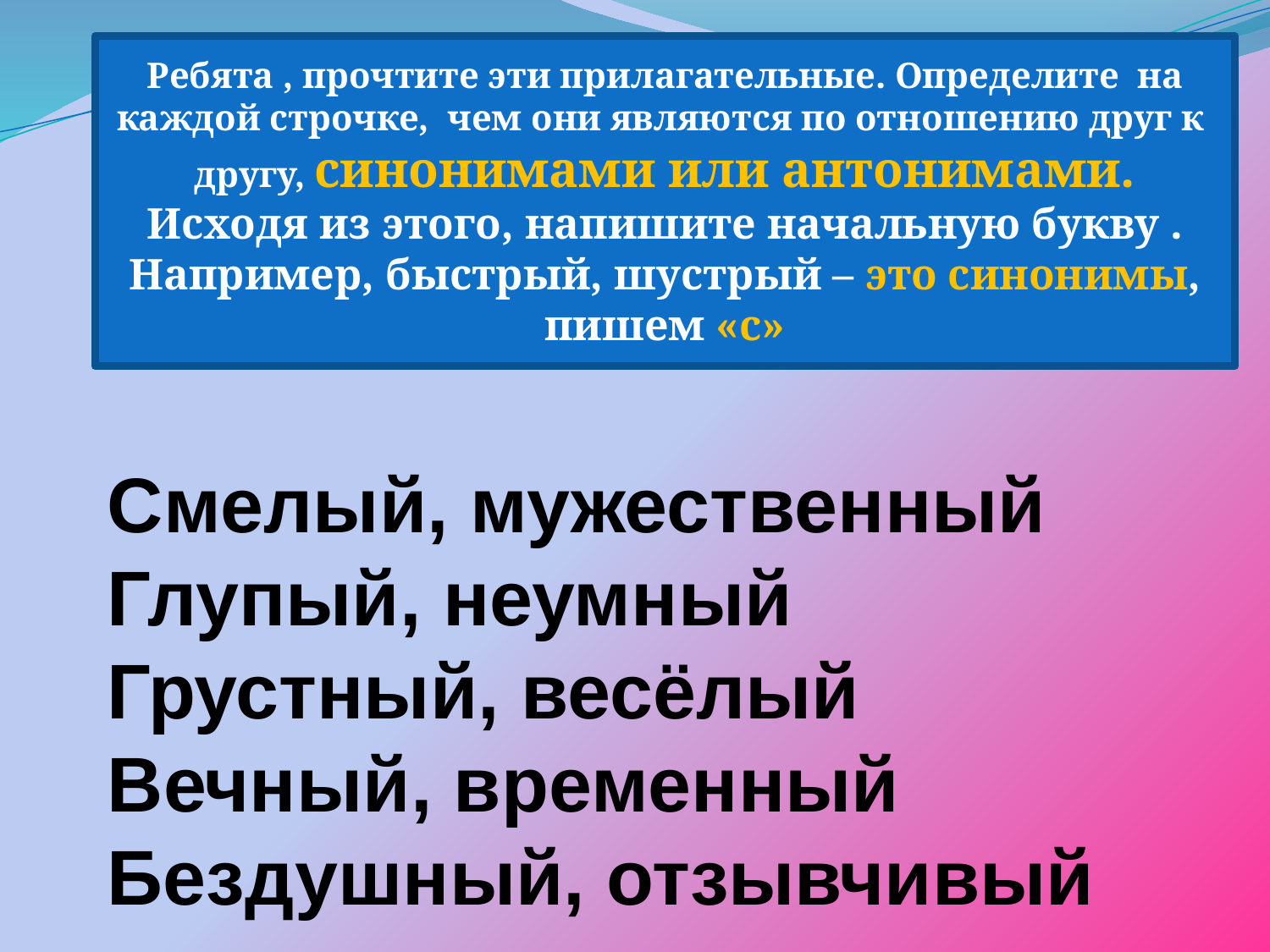

Ребята , прочтите эти прилагательные. Определите  на каждой строчке,  чем они являются по отношению друг к  другу, синонимами или антонимами.
Исходя из этого, напишите начальную букву .
Например, быстрый, шустрый – это синонимы, пишем «с»

Смелый, мужественный
Глупый, неумный
Грустный, весёлый
Вечный, временный
Бездушный, отзывчивый